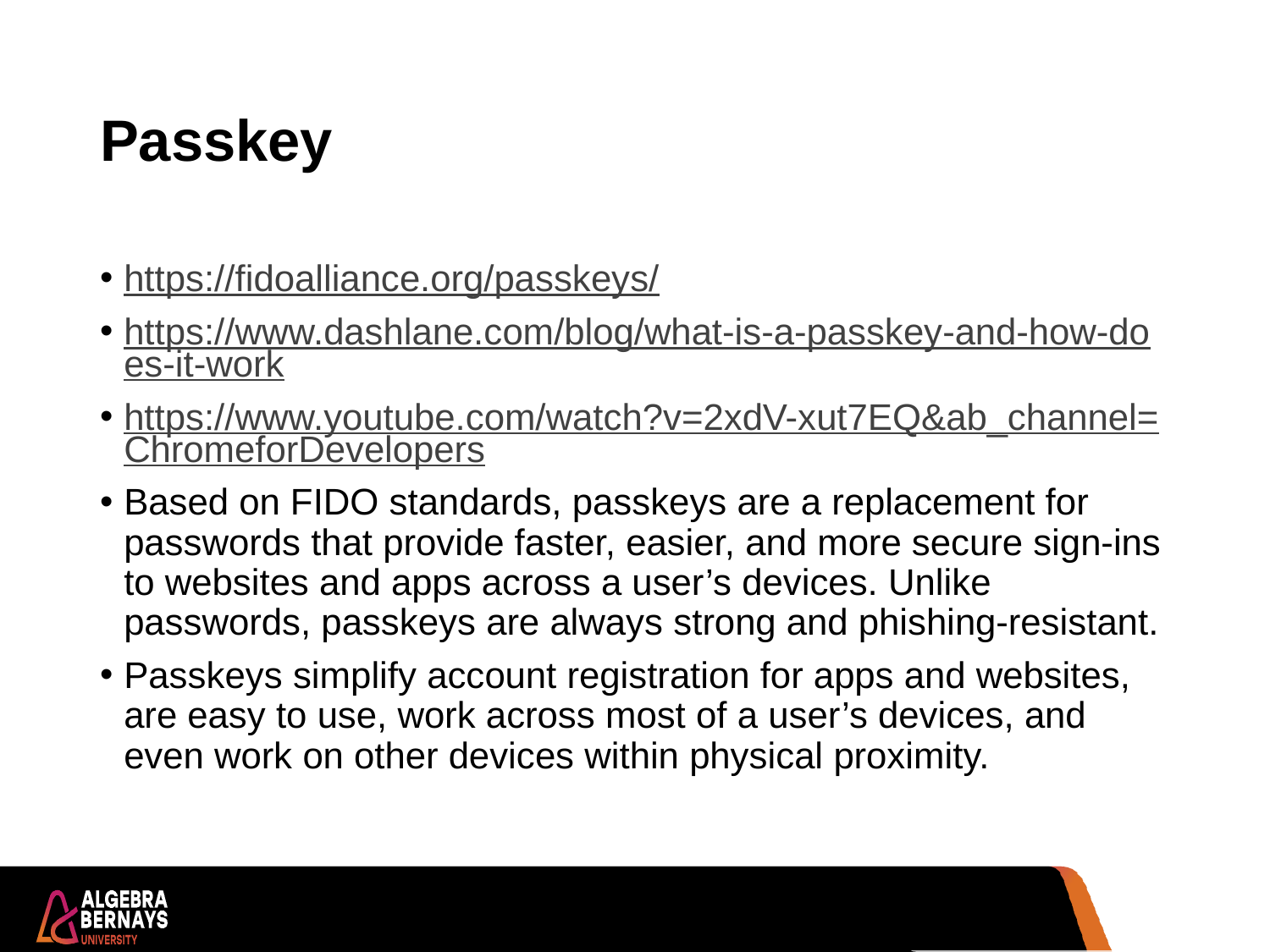

# Passkey
https://fidoalliance.org/passkeys/
https://www.dashlane.com/blog/what-is-a-passkey-and-how-does-it-work
https://www.youtube.com/watch?v=2xdV-xut7EQ&ab_channel=ChromeforDevelopers
Based on FIDO standards, passkeys are a replacement for passwords that provide faster, easier, and more secure sign-ins to websites and apps across a user’s devices. Unlike passwords, passkeys are always strong and phishing-resistant.​
Passkeys simplify account registration for apps and websites, are easy to use, work across most of a user’s devices, and even work on other devices within physical proximity.​